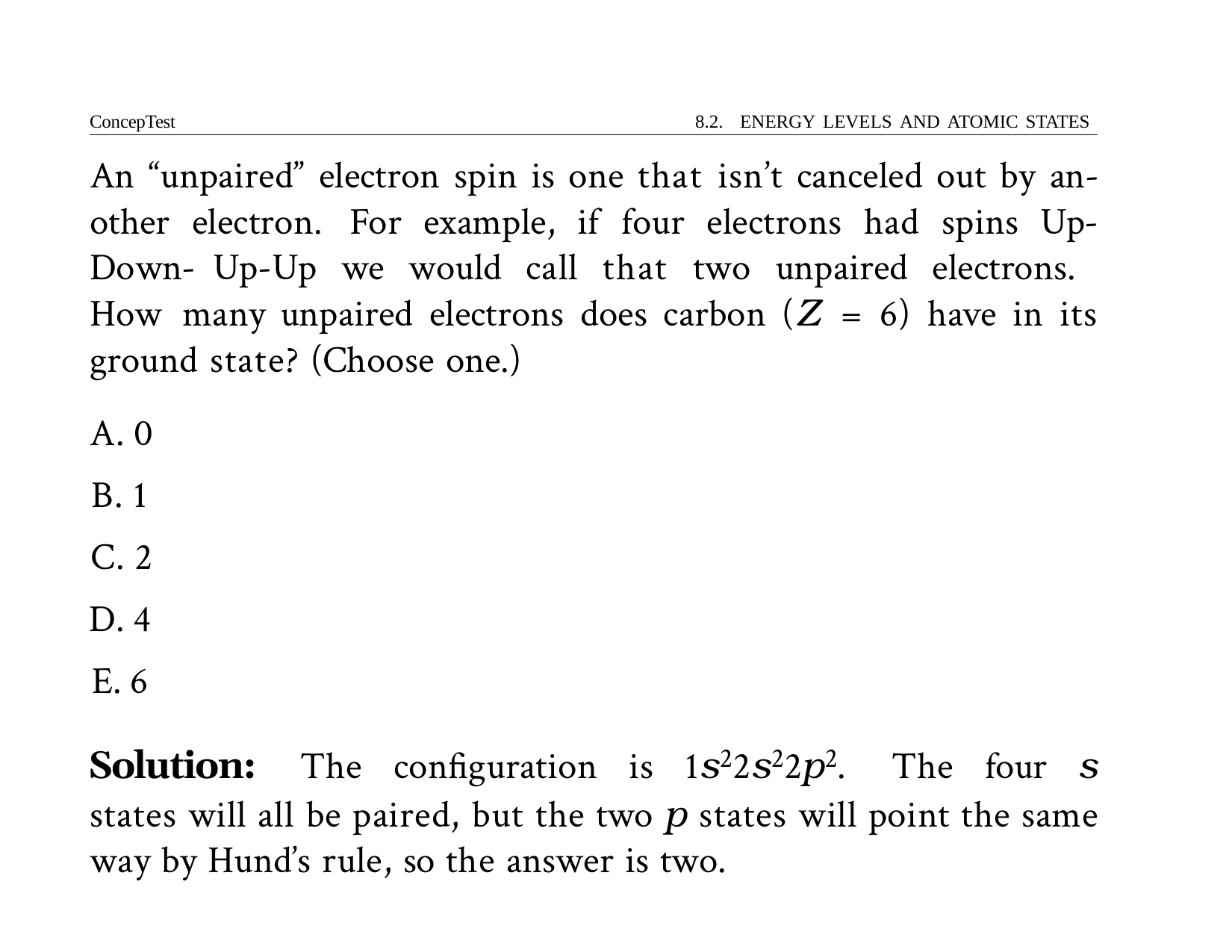

ConcepTest	8.2.  ENERGY LEVELS AND ATOMIC STATES

An “unpaired” electron spin is one that isn’t canceled out by an- other electron. For example, if four electrons had spins Up-Down- Up-Up we would call that two unpaired electrons.  How many unpaired electrons does carbon (Z = 6) have in its ground state? (Choose one.)
A. 0
B. 1
C. 2
D. 4
E. 6
Solution: The configuration is 1s22s22p2. The four s states will all be paired, but the two p states will point the same way by Hund’s rule, so the answer is two.